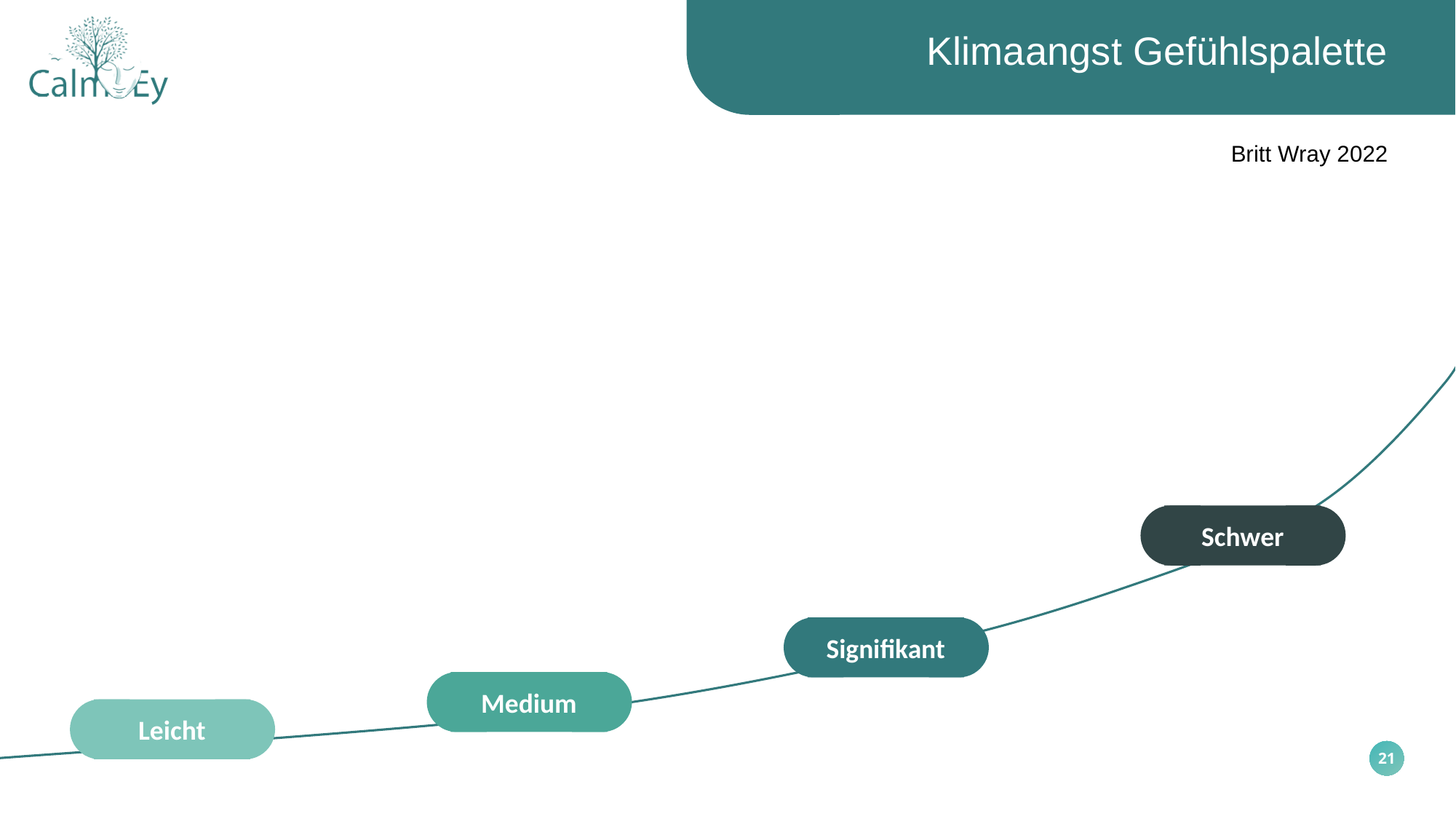

Klimaangst Gefühlspalette
Britt Wray 2022

Schwer

Signifikant

Medium

Leicht